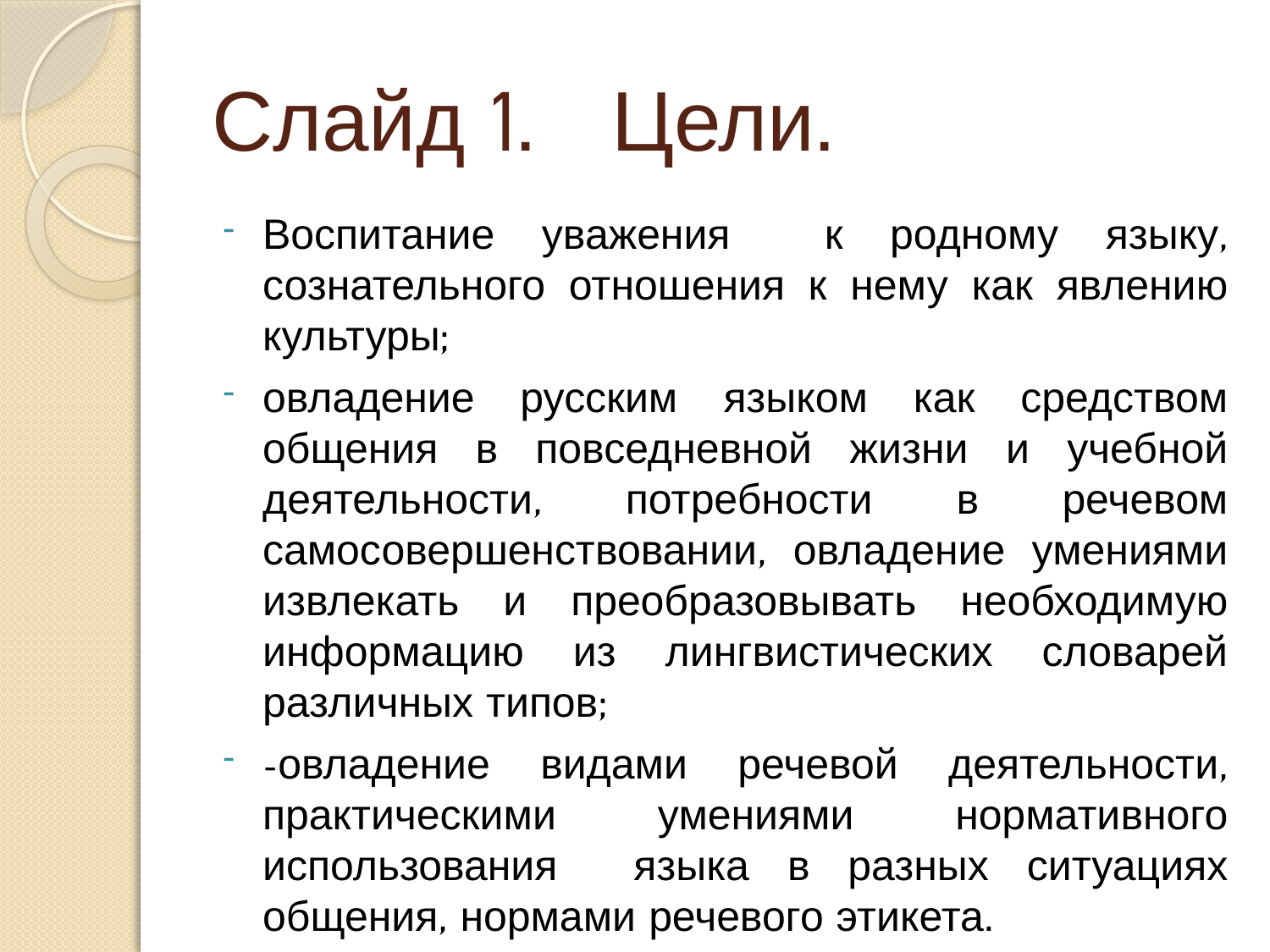

# Слайд 1.   Цели.
Воспитание уважения  к родному языку, сознательного отношения к нему как явлению культуры;
овладение русским языком как средством общения в повседневной жизни и учебной деятельности, потребности в речевом самосовершенствовании, овладение умениями извлекать и преобразовывать необходимую информацию из лингвистических словарей различных типов;
-овладение видами речевой деятельности, практическими умениями нормативного использования  языка в разных ситуациях общения, нормами речевого этикета.